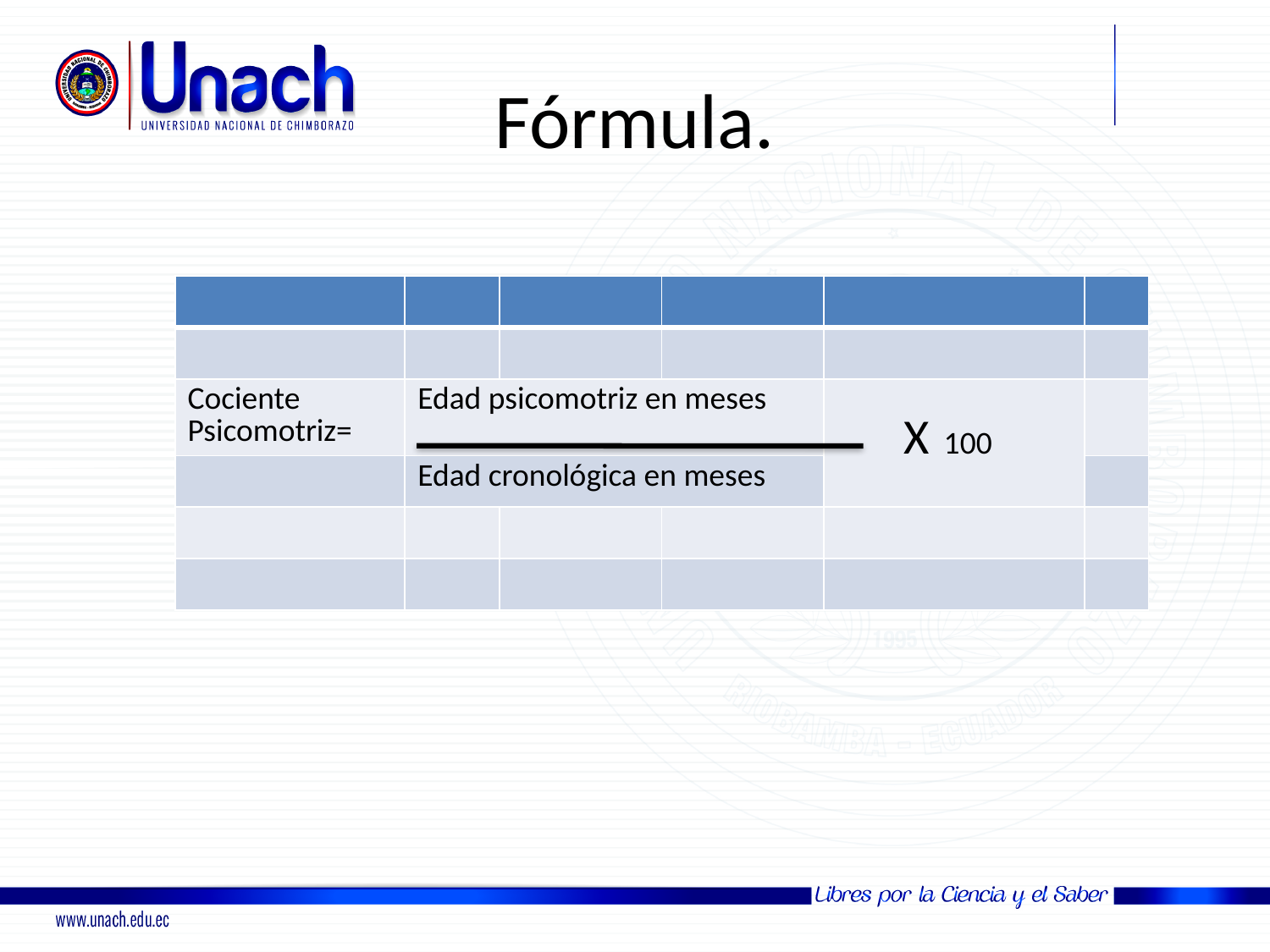

# Fórmula.
|  |  |  |  |  |  |
| --- | --- | --- | --- | --- | --- |
|  |  |  |  |  |  |
| Cociente Psicomotriz= | Edad psicomotriz en meses |  |  | X 100 |  |
|  | Edad cronológica en meses |  |  |  |  |
|  |  |  |  |  |  |
|  |  |  |  |  |  |